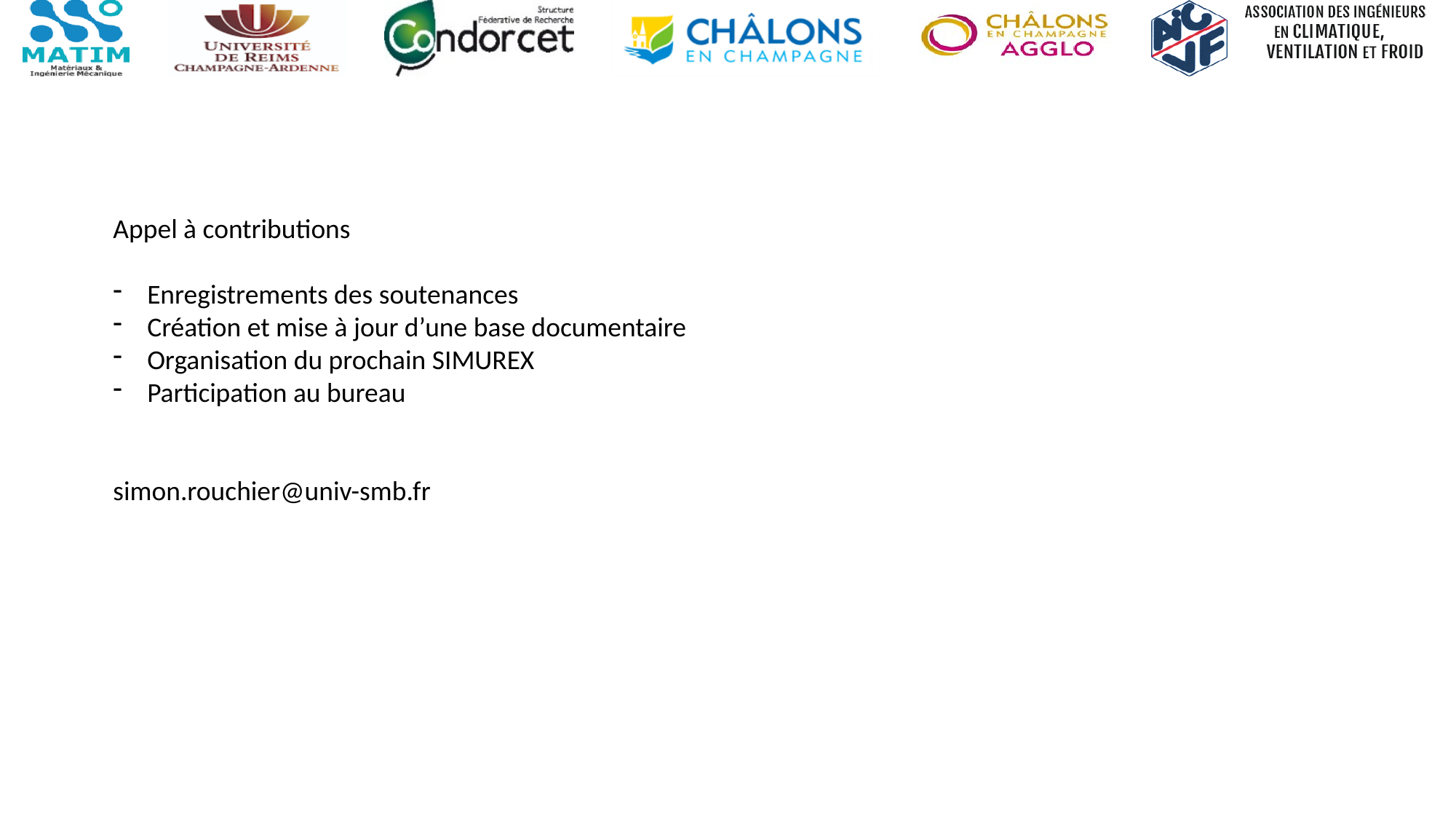

Appel à contributions

Enregistrements des soutenances
Création et mise à jour d’une base documentaire
Organisation du prochain SIMUREX
Participation au bureau

simon.rouchier@univ-smb.fr